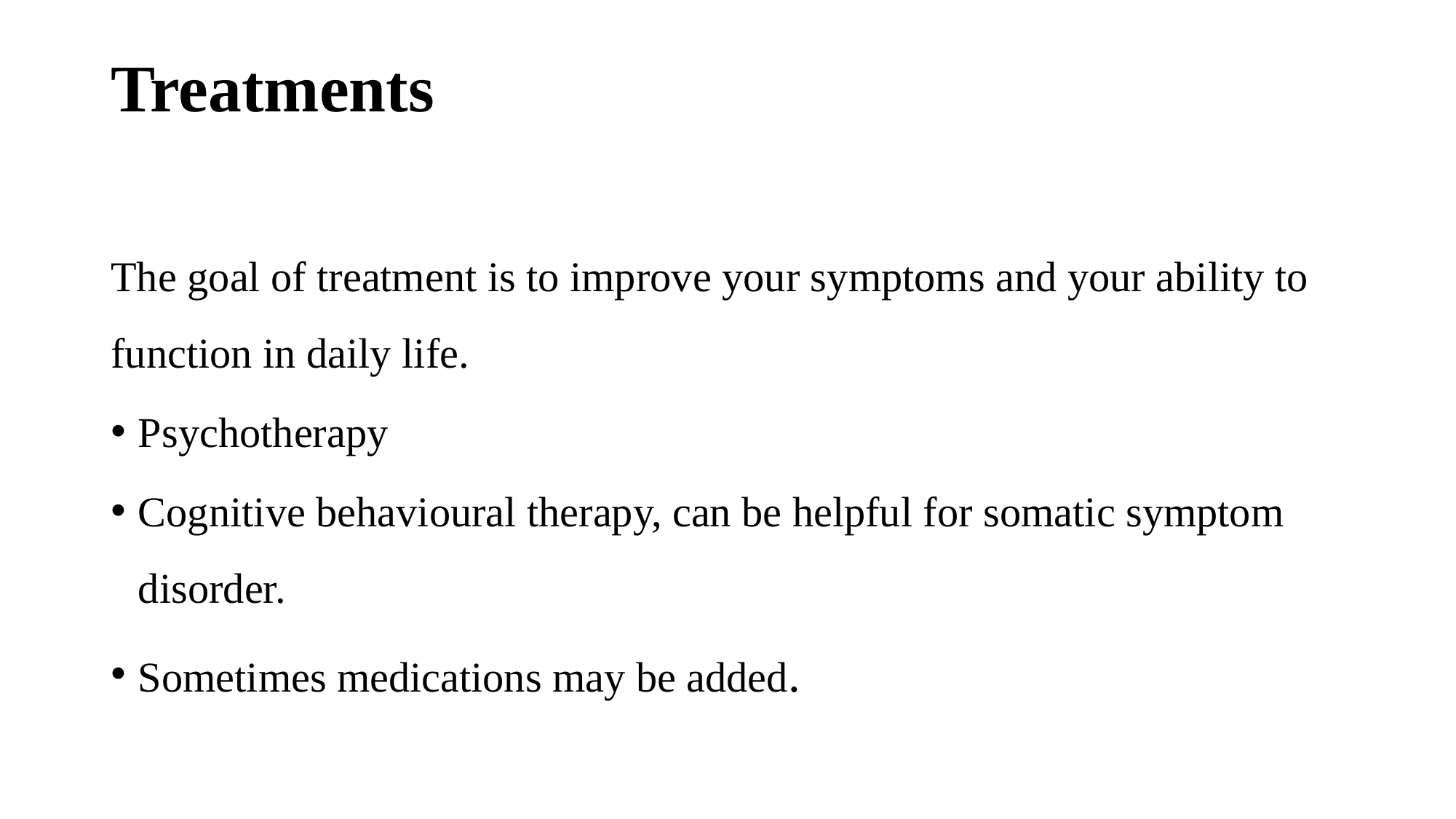

# Treatments
The goal of treatment is to improve your symptoms and your ability to function in daily life.
Psychotherapy
Cognitive behavioural therapy, can be helpful for somatic symptom disorder.
Sometimes medications may be added.